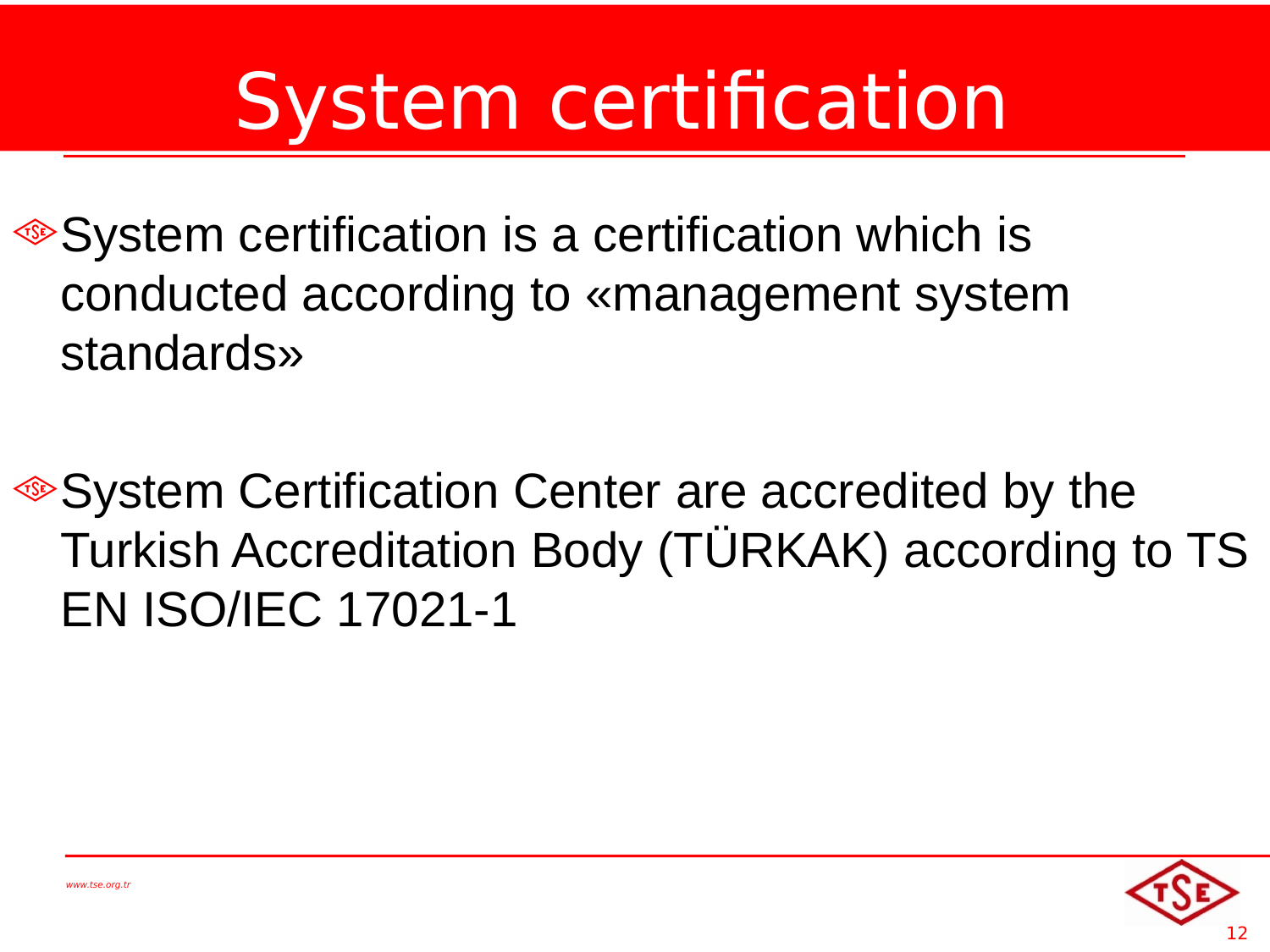

# System certification
System certification is a certification which is conducted according to «management system standards»

System Certification Center are accredited by the Turkish Accreditation Body (TÜRKAK) according to TS EN ISO/IEC 17021-1

www.tse.org.tr
12